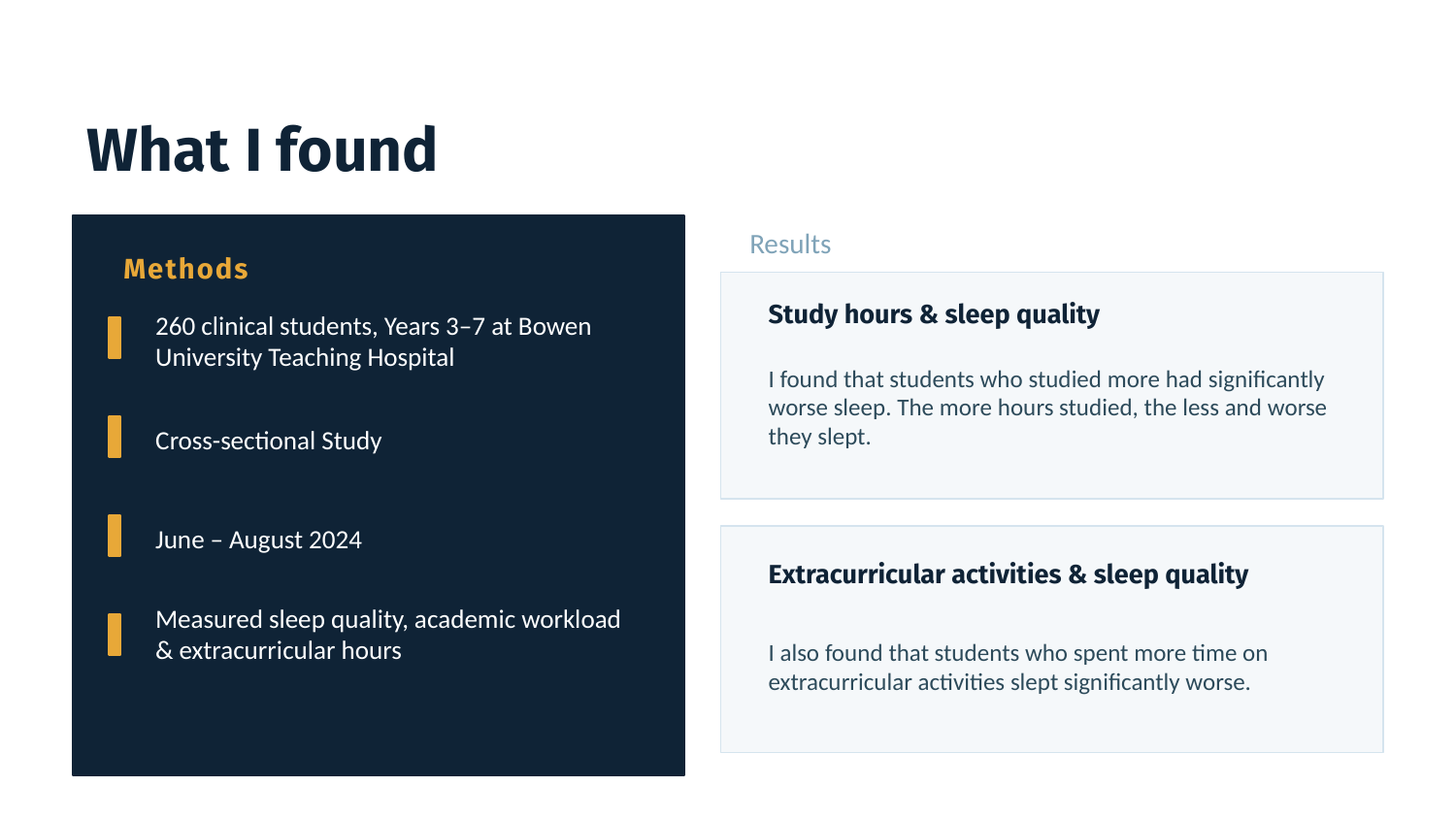

What I found
Results

Methods

Study hours & sleep quality

260 clinical students, Years 3–7 at Bowen University Teaching Hospital

I found that students who studied more had significantly worse sleep. The more hours studied, the less and worse they slept.
Cross-sectional Study

June – August 2024

Extracurricular activities & sleep quality
Measured sleep quality, academic workload & extracurricular hours
I also found that students who spent more time on extracurricular activities slept significantly worse.